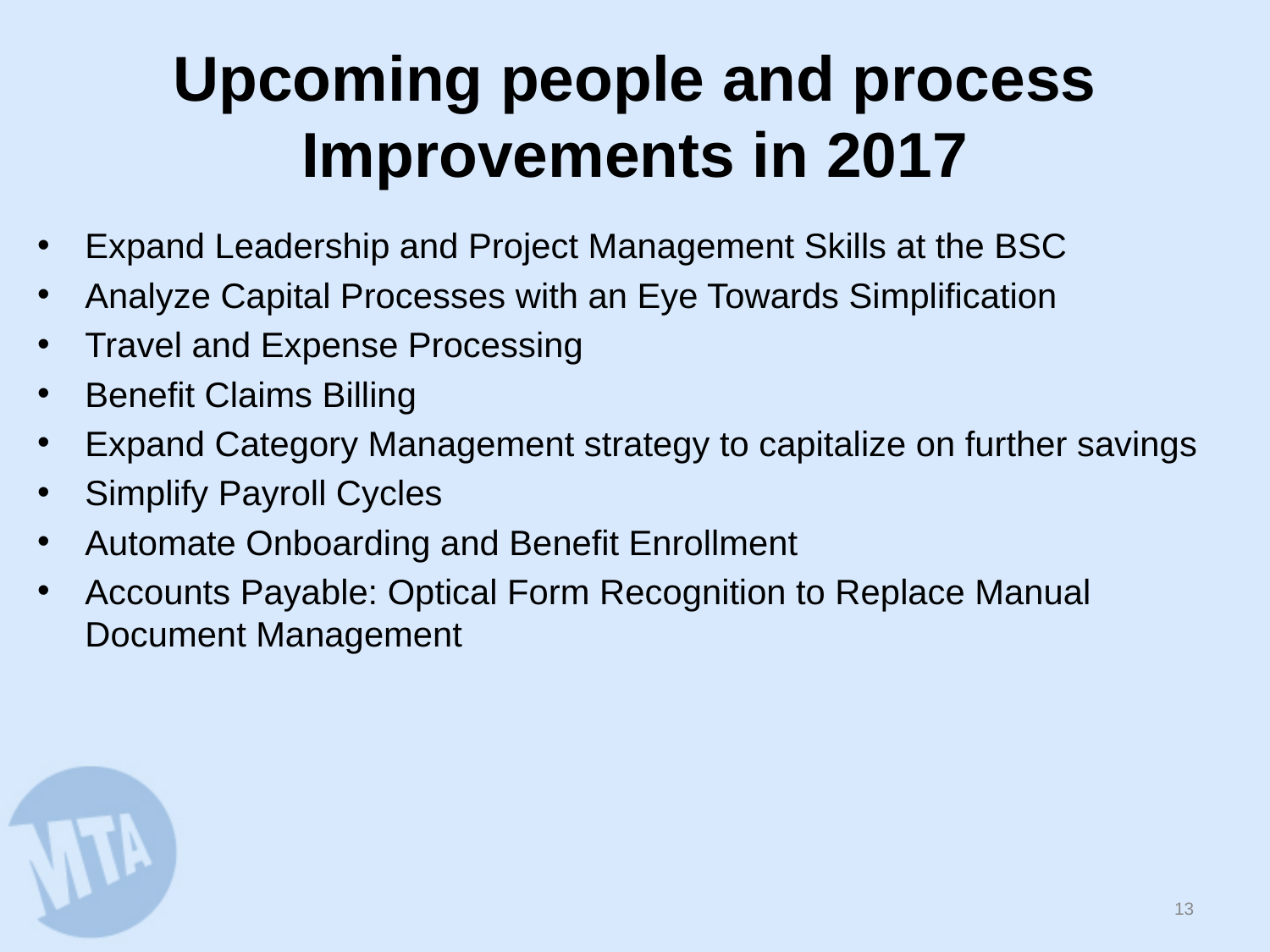

# Upcoming people and process Improvements in 2017
Expand Leadership and Project Management Skills at the BSC
Analyze Capital Processes with an Eye Towards Simplification
Travel and Expense Processing
Benefit Claims Billing
Expand Category Management strategy to capitalize on further savings
Simplify Payroll Cycles
Automate Onboarding and Benefit Enrollment
Accounts Payable: Optical Form Recognition to Replace Manual Document Management
13